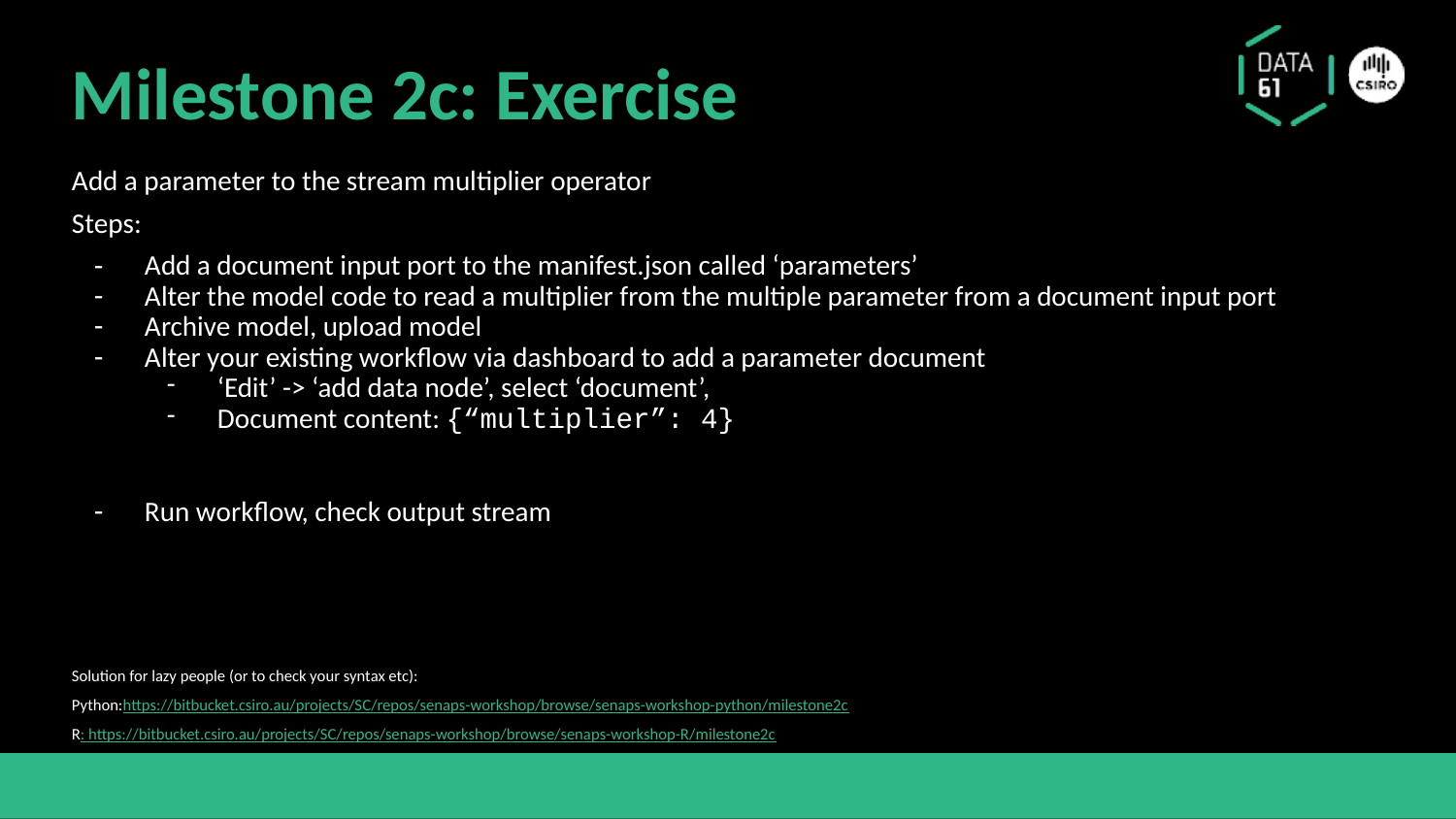

# Milestone 2c: Exercise
Add a parameter to the stream multiplier operator
Steps:
Add a document input port to the manifest.json called ‘parameters’
Alter the model code to read a multiplier from the multiple parameter from a document input port
Archive model, upload model
Alter your existing workflow via dashboard to add a parameter document
‘Edit’ -> ‘add data node’, select ‘document’,
Document content: {“multiplier”: 4}

Run workflow, check output stream

Solution for lazy people (or to check your syntax etc):
Python:https://bitbucket.csiro.au/projects/SC/repos/senaps-workshop/browse/senaps-workshop-python/milestone2c
R: https://bitbucket.csiro.au/projects/SC/repos/senaps-workshop/browse/senaps-workshop-R/milestone2c